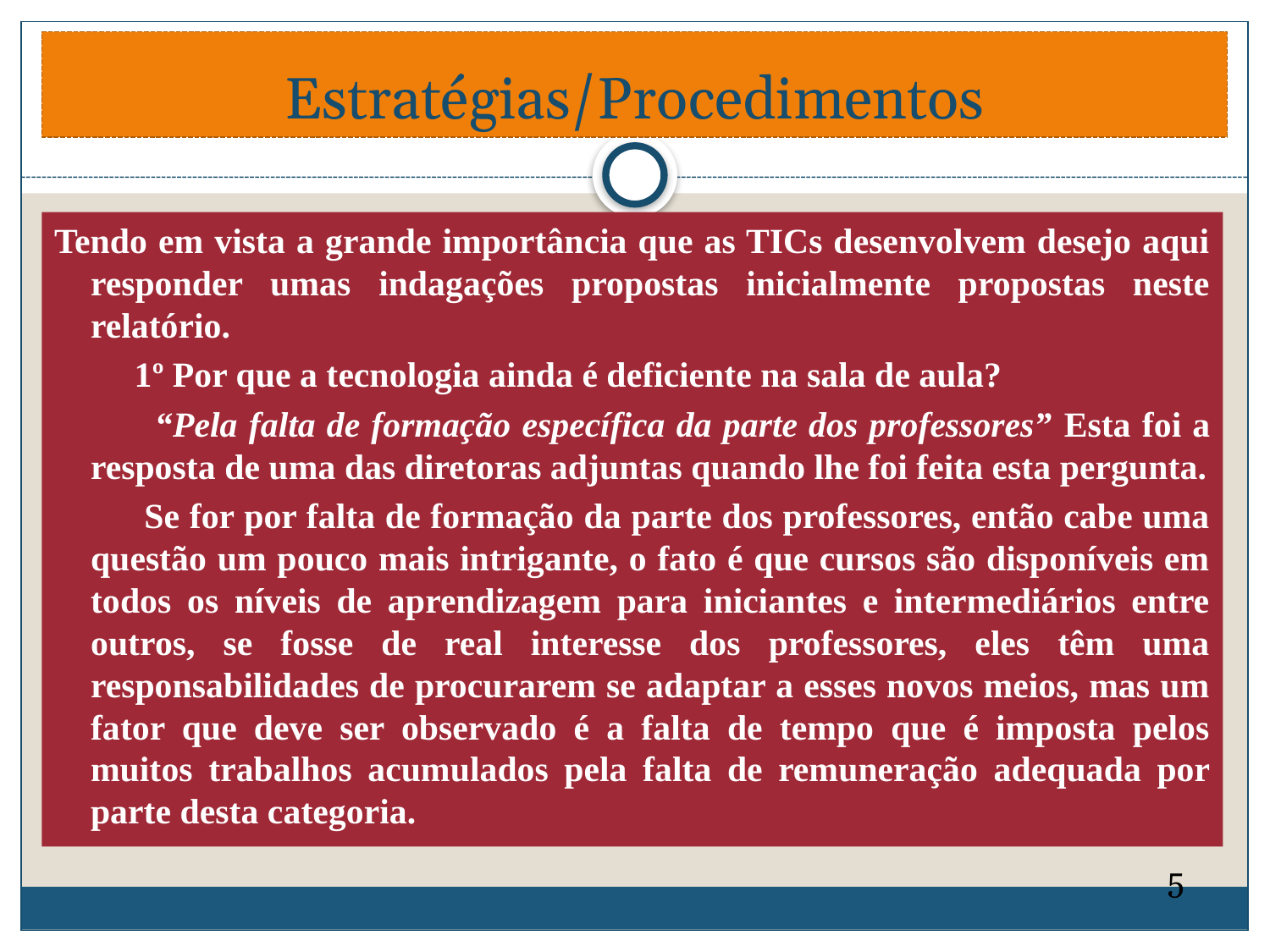

# Estratégias/Procedimentos
Tendo em vista a grande importância que as TICs desenvolvem desejo aqui responder umas indagações propostas inicialmente propostas neste relatório.
         1º Por que a tecnologia ainda é deficiente na sala de aula?
         “Pela falta de formação específica da parte dos professores” Esta foi a resposta de uma das diretoras adjuntas quando lhe foi feita esta pergunta.
         Se for por falta de formação da parte dos professores, então cabe uma questão um pouco mais intrigante, o fato é que cursos são disponíveis em todos os níveis de aprendizagem para iniciantes e intermediários entre outros, se fosse de real interesse dos professores, eles têm uma responsabilidades de procurarem se adaptar a esses novos meios, mas um fator que deve ser observado é a falta de tempo que é imposta pelos muitos trabalhos acumulados pela falta de remuneração adequada por parte desta categoria.

5